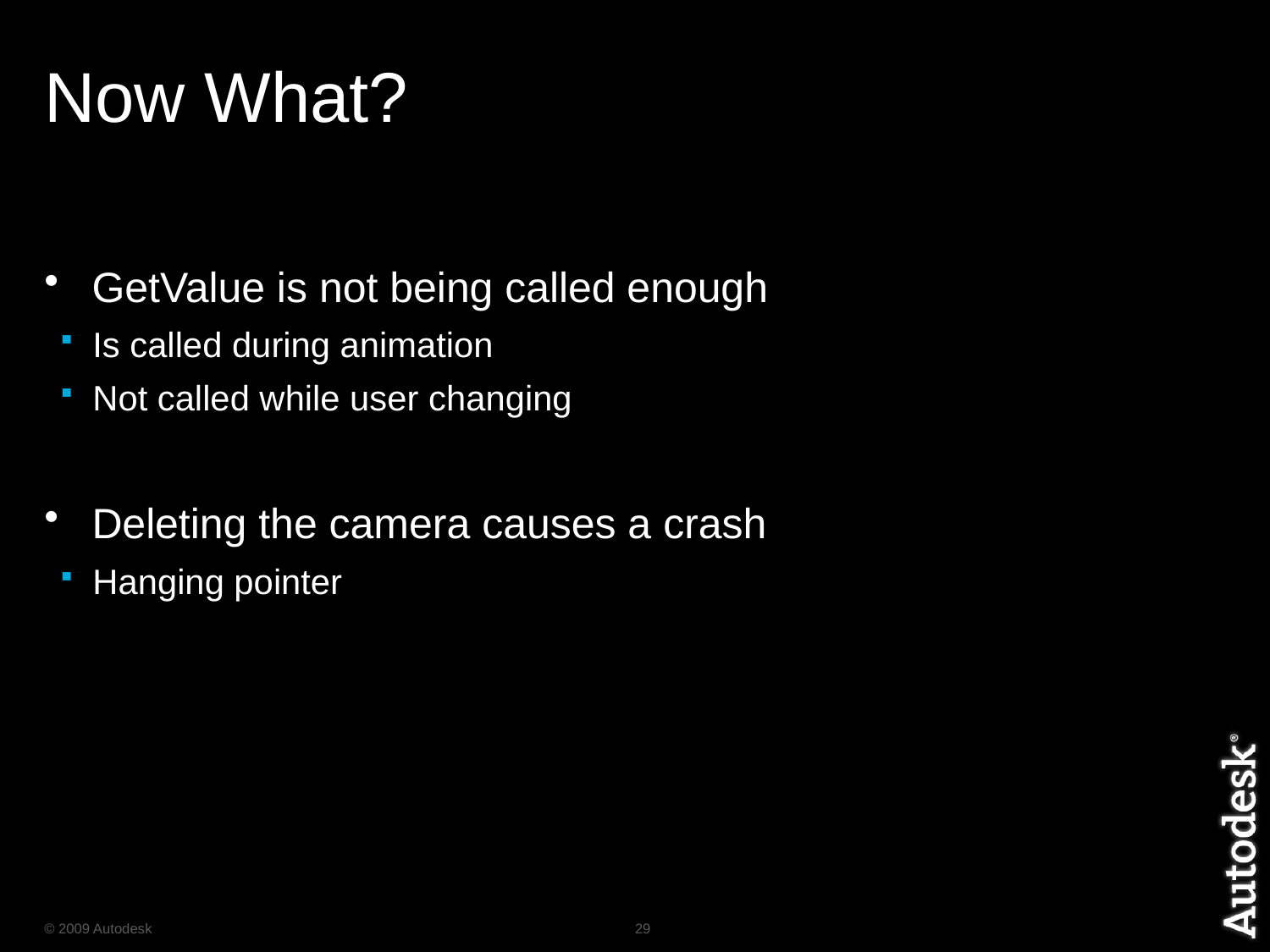

# Now What?

GetValue is not being called enough
Is called during animation
Not called while user changing

Deleting the camera causes a crash
Hanging pointer